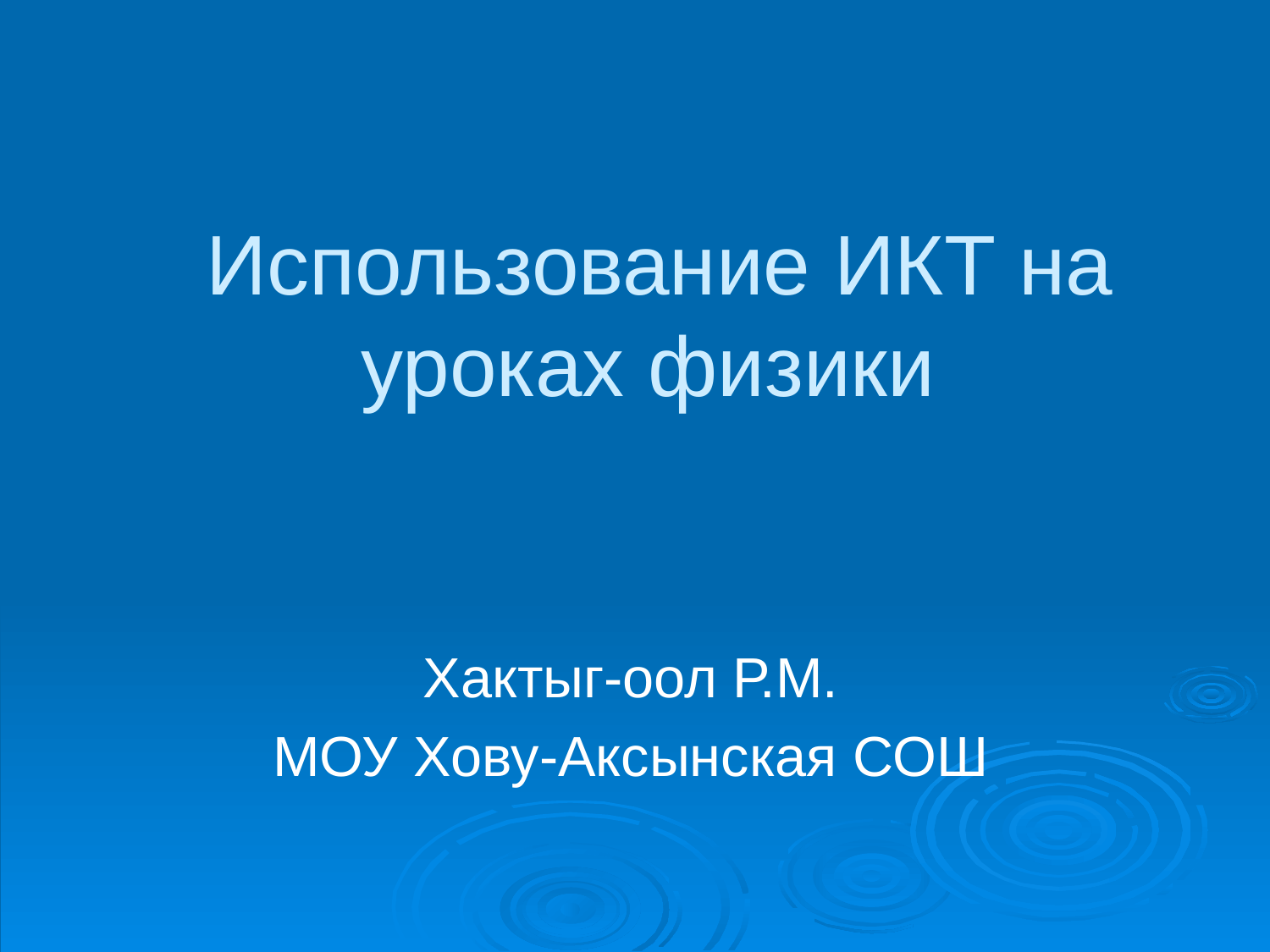

# Использование ИКТ на уроках физики
Хактыг-оол Р.М.
МОУ Хову-Аксынская СОШ